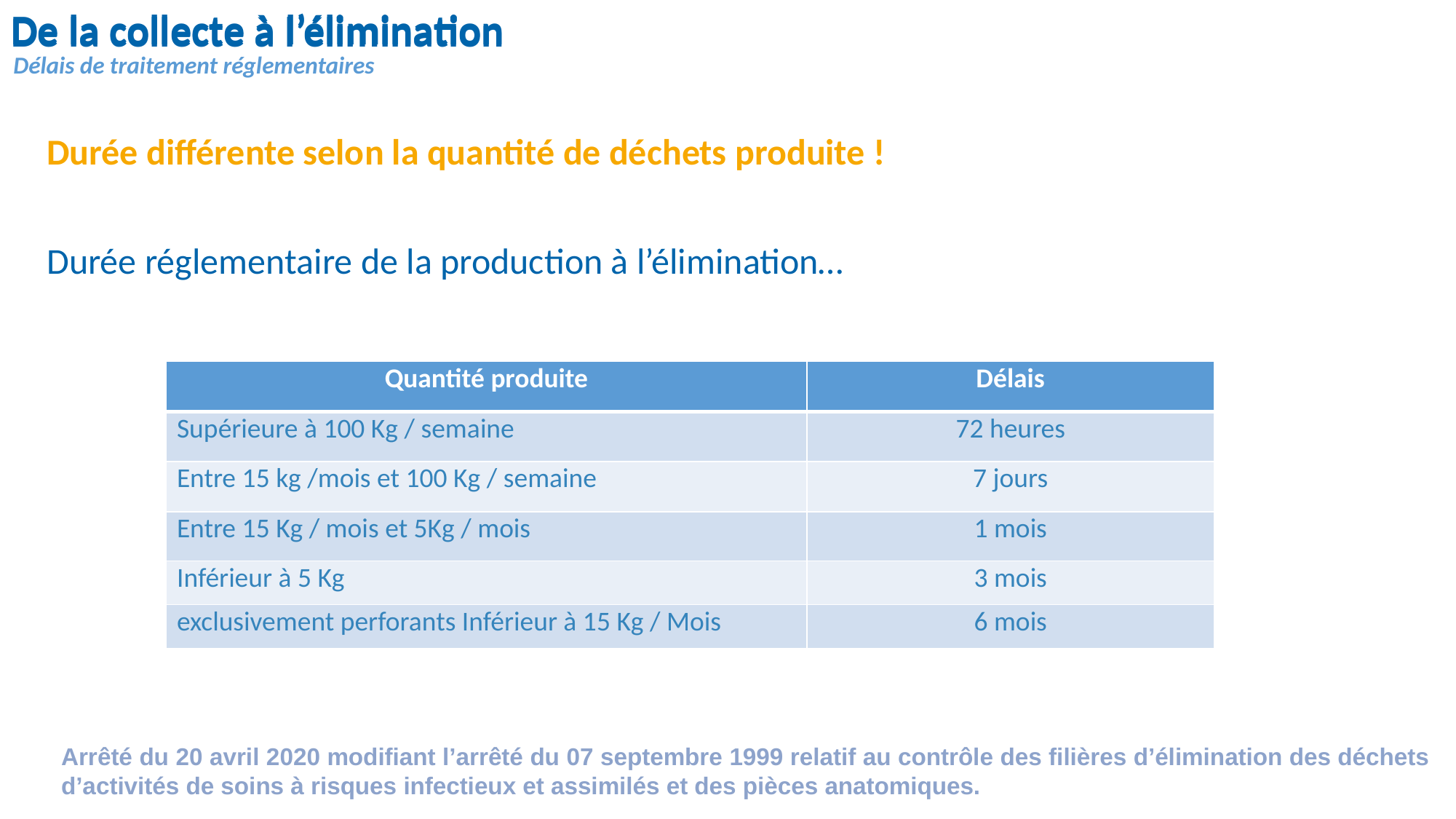

# De la collecte à l’élimination
De la collecte à l’élimination
Délais de traitement réglementaires
Durée différente selon la quantité de déchets produite !

Durée réglementaire de la production à l’élimination…

| Quantité produite | Délais |
| --- | --- |
| Supérieure à 100 Kg / semaine | 72 heures |
| Entre 15 kg /mois et 100 Kg / semaine | 7 jours |
| Entre 15 Kg / mois et 5Kg / mois | 1 mois |
| Inférieur à 5 Kg | 3 mois |
| exclusivement perforants Inférieur à 15 Kg / Mois | 6 mois |
Arrêté du 20 avril 2020 modifiant l’arrêté du 07 septembre 1999 relatif au contrôle des filières d’élimination des déchets d’activités de soins à risques infectieux et assimilés et des pièces anatomiques.